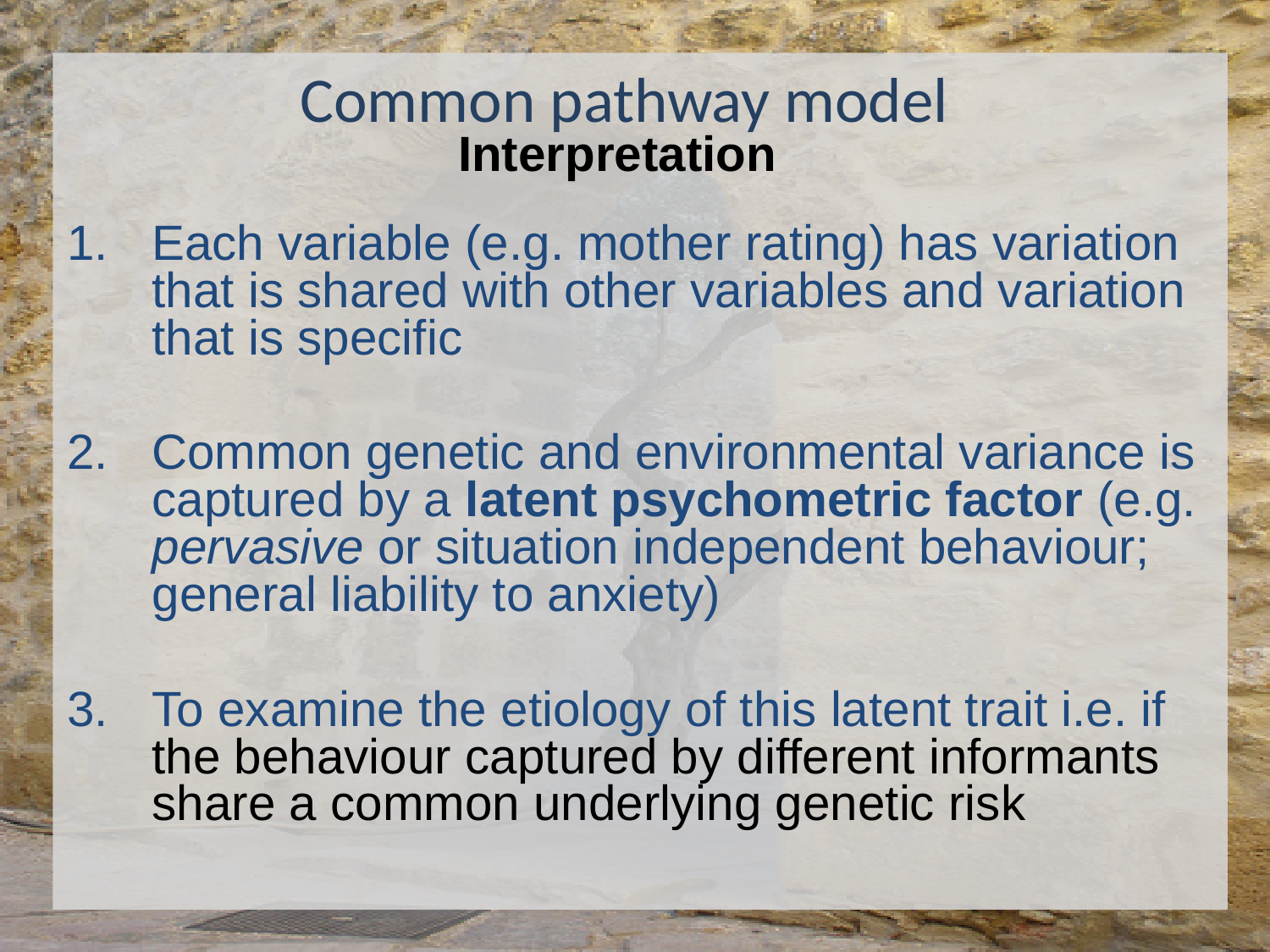

# Common pathway model

Interpretation
Each variable (e.g. mother rating) has variation that is shared with other variables and variation that is specific

Common genetic and environmental variance is captured by a latent psychometric factor (e.g. pervasive or situation independent behaviour; general liability to anxiety)

To examine the etiology of this latent trait i.e. if the behaviour captured by different informants share a common underlying genetic risk